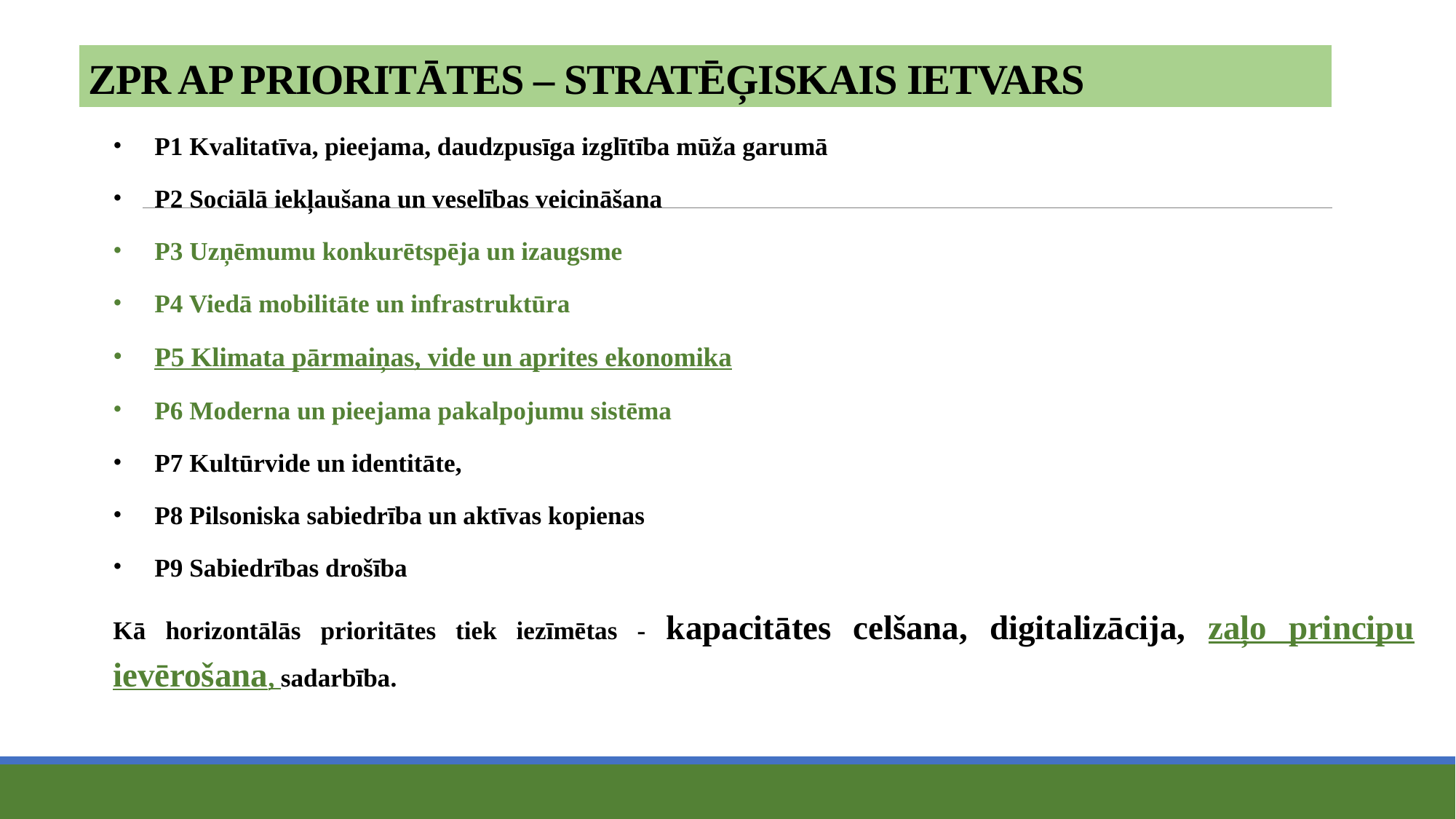

# ZPR AP prioritātes – stratēģiskais ietvars
P1 Kvalitatīva, pieejama, daudzpusīga izglītība mūža garumā
P2 Sociālā iekļaušana un veselības veicināšana
P3 Uzņēmumu konkurētspēja un izaugsme
P4 Viedā mobilitāte un infrastruktūra
P5 Klimata pārmaiņas, vide un aprites ekonomika
P6 Moderna un pieejama pakalpojumu sistēma
P7 Kultūrvide un identitāte,
P8 Pilsoniska sabiedrība un aktīvas kopienas
P9 Sabiedrības drošība
Kā horizontālās prioritātes tiek iezīmētas - kapacitātes celšana, digitalizācija, zaļo principu ievērošana, sadarbība.